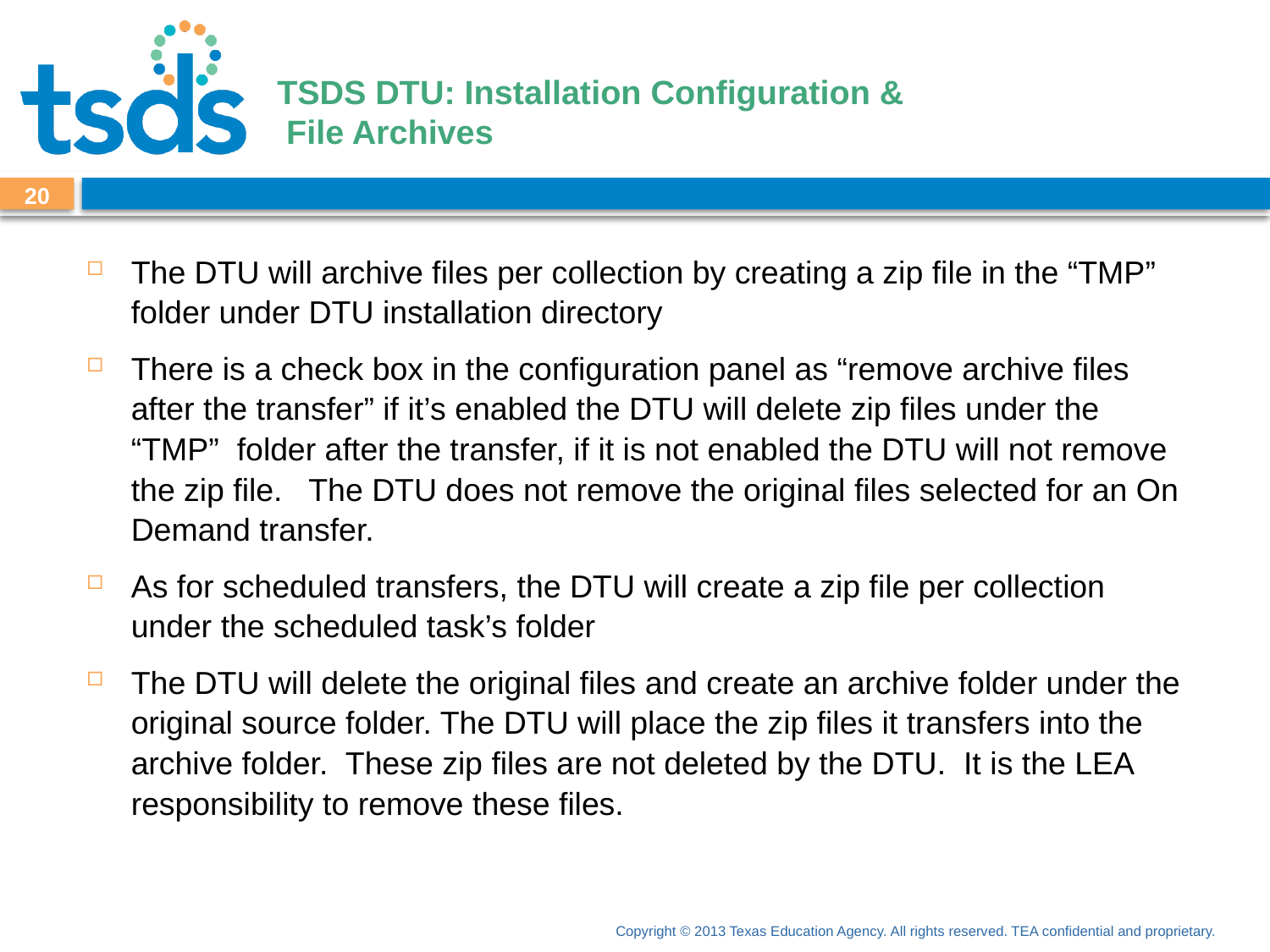

# TSDS DTU: Installation Configuration & File Archives
20
The DTU will archive files per collection by creating a zip file in the “TMP” folder under DTU installation directory
There is a check box in the configuration panel as “remove archive files after the transfer” if it’s enabled the DTU will delete zip files under the “TMP”  folder after the transfer, if it is not enabled the DTU will not remove the zip file.   The DTU does not remove the original files selected for an On Demand transfer.
As for scheduled transfers, the DTU will create a zip file per collection under the scheduled task’s folder
The DTU will delete the original files and create an archive folder under the original source folder. The DTU will place the zip files it transfers into the archive folder.  These zip files are not deleted by the DTU.  It is the LEA responsibility to remove these files.